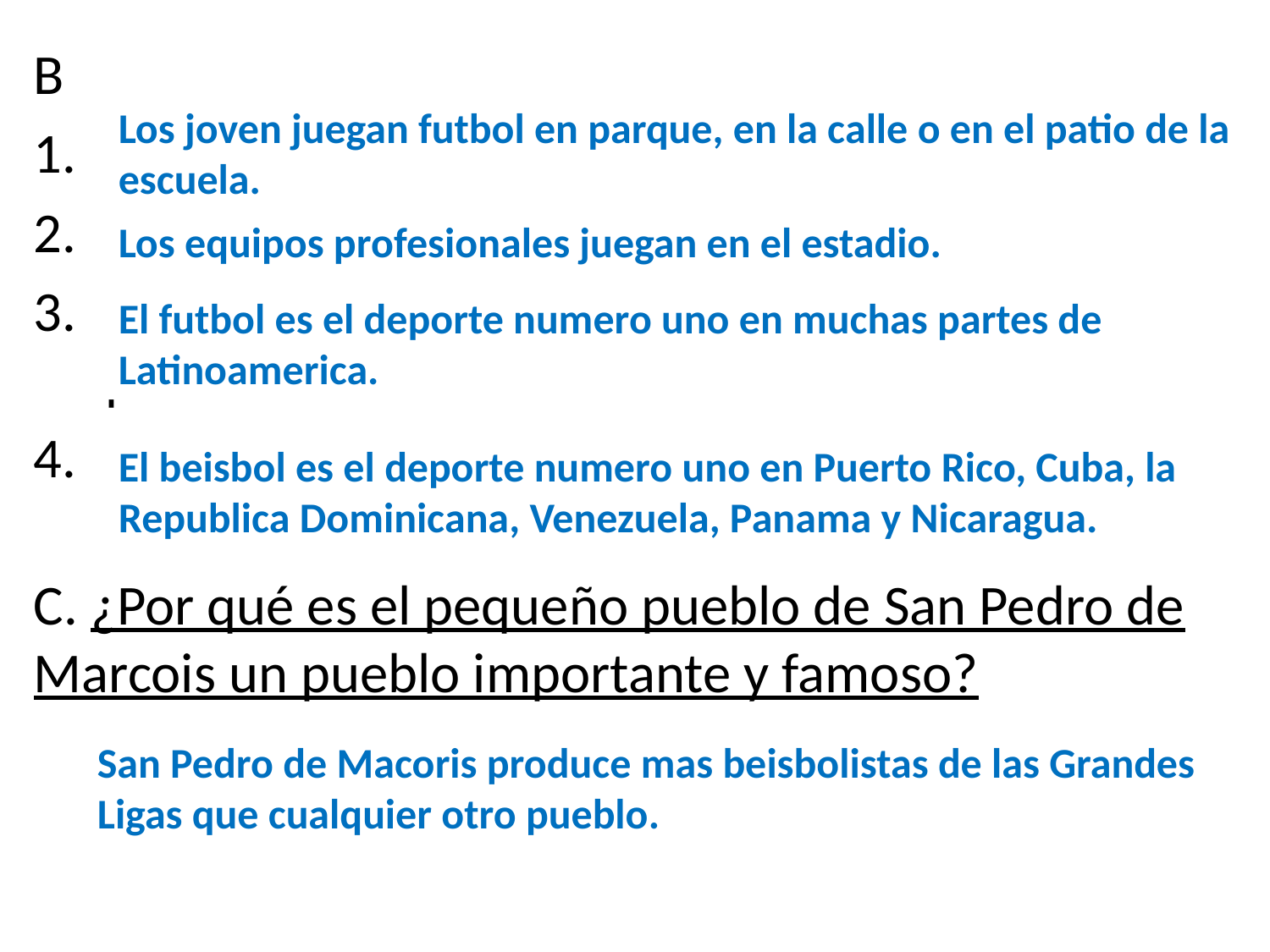

B
¿Dónde juegan futbol los jovenes?
¿Dónde juegan los equipos profesionales?
¿Cuál es el deporte numero uno en muchas partes?
¿En que paises es el beisbol el deporte numero uno?
C. ¿Por qué es el pequeño pueblo de San Pedro de Marcois un pueblo importante y famoso?

Los joven juegan futbol en parque, en la calle o en el patio de la escuela.
Los equipos profesionales juegan en el estadio.
El futbol es el deporte numero uno en muchas partes de Latinoamerica.
El beisbol es el deporte numero uno en Puerto Rico, Cuba, la Republica Dominicana, Venezuela, Panama y Nicaragua.
San Pedro de Macoris produce mas beisbolistas de las Grandes Ligas que cualquier otro pueblo.